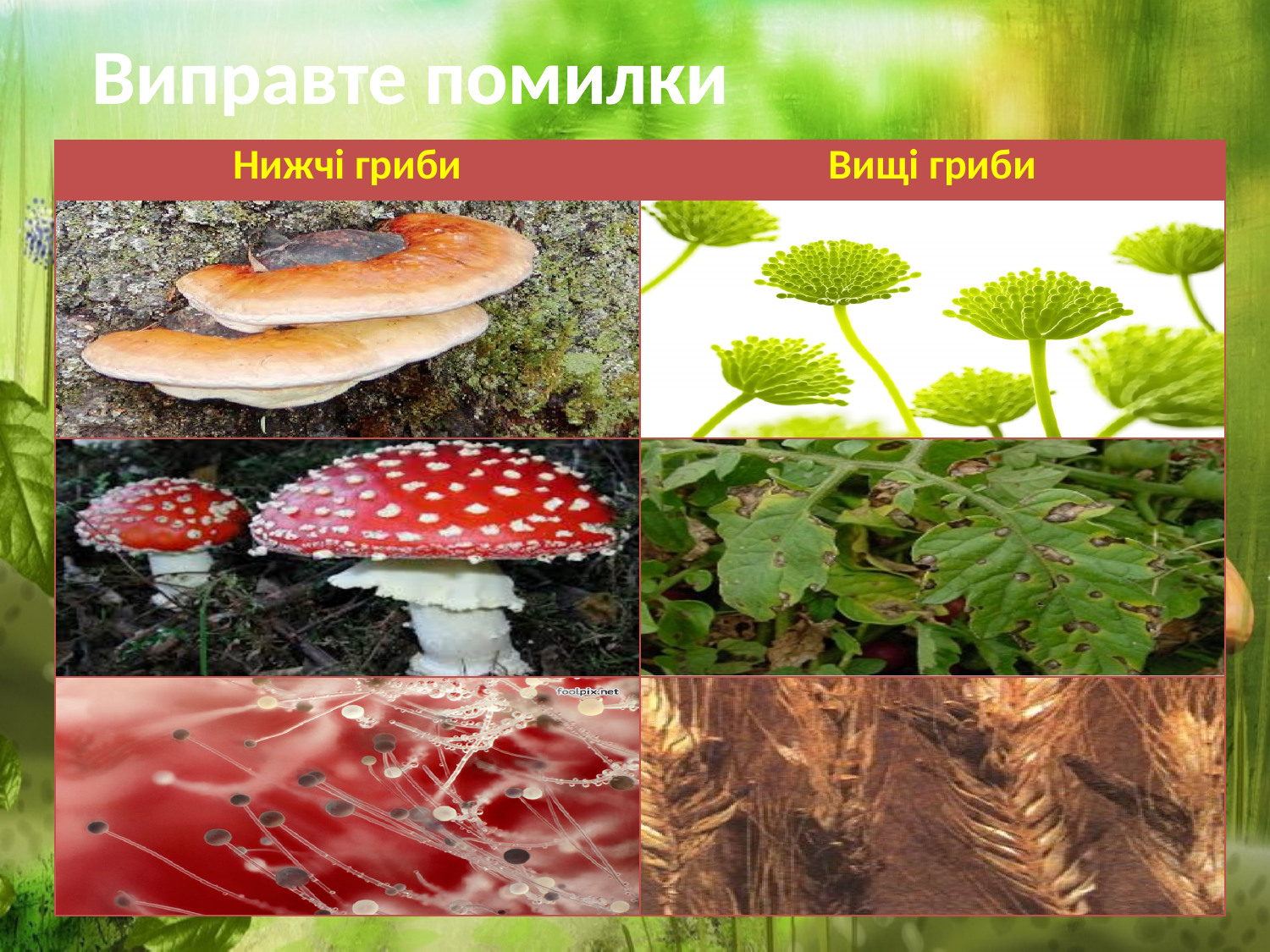

Виправте помилки
| Нижчі гриби | Вищі гриби |
| --- | --- |
|  |  |
|  |  |
|  |  |